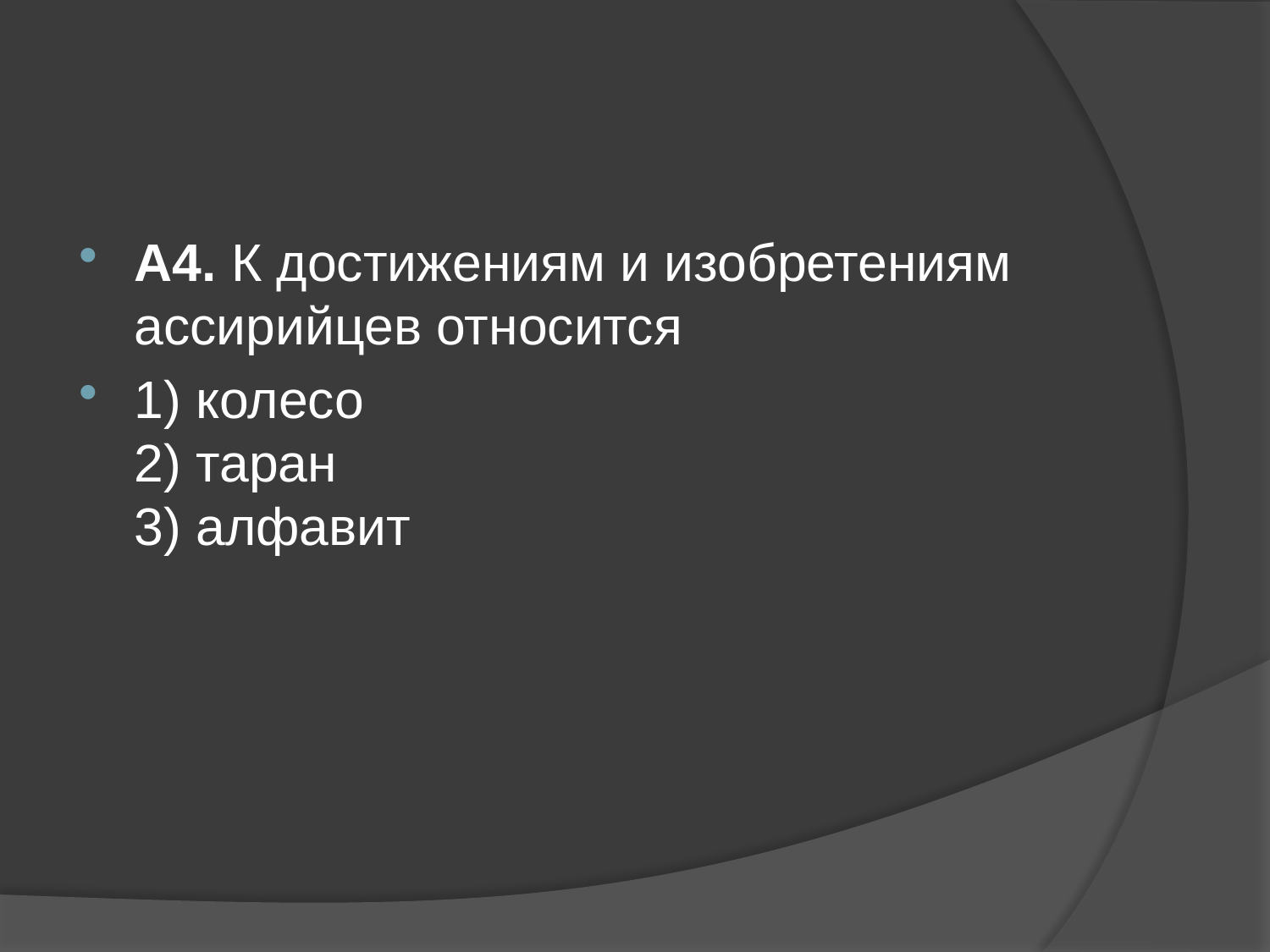

#
А4. К достижениям и изобретениям ассирийцев относится
1) колесо
2) таран
3) алфавит